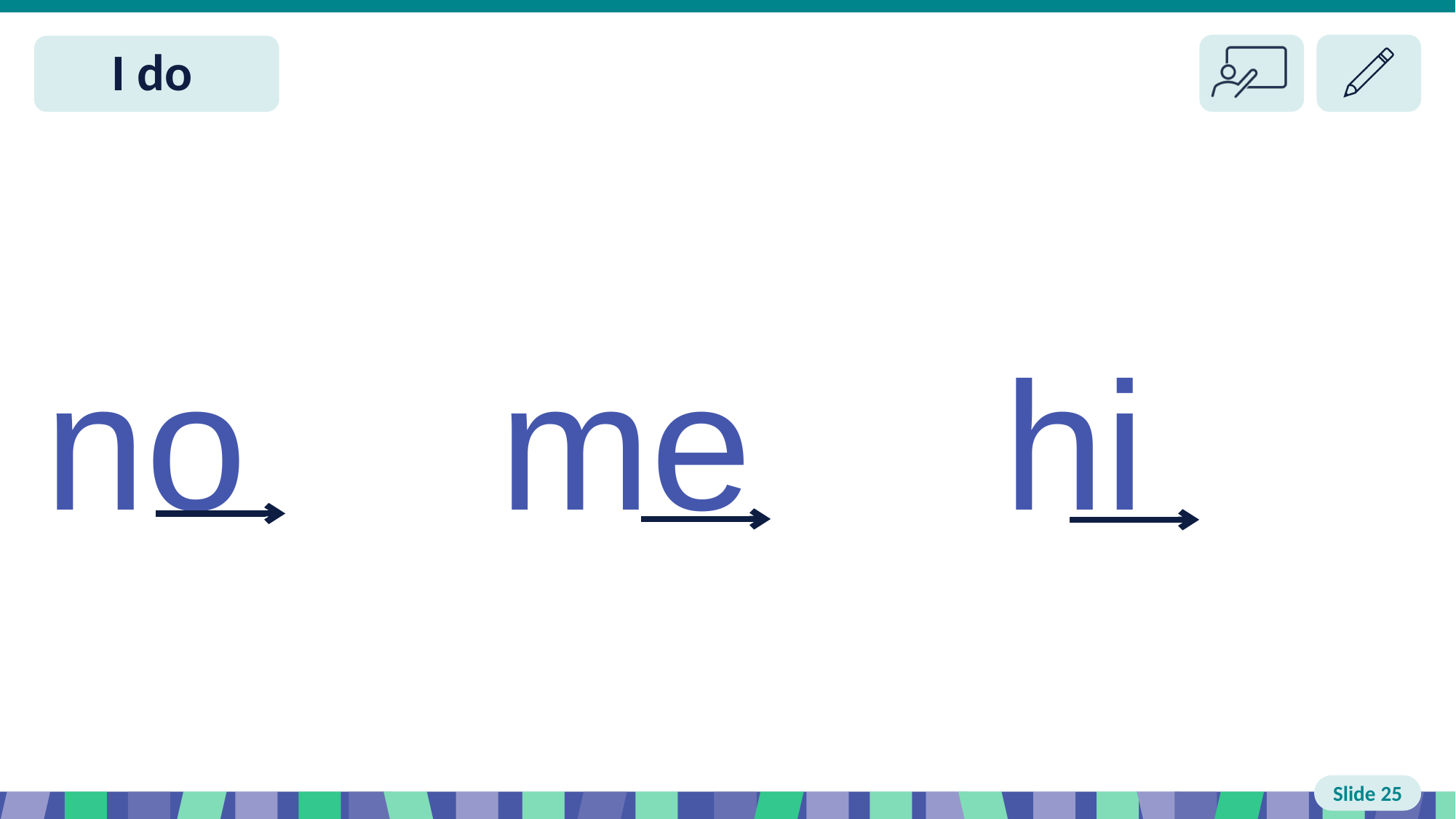

Slide 25 I do
no     me     hi